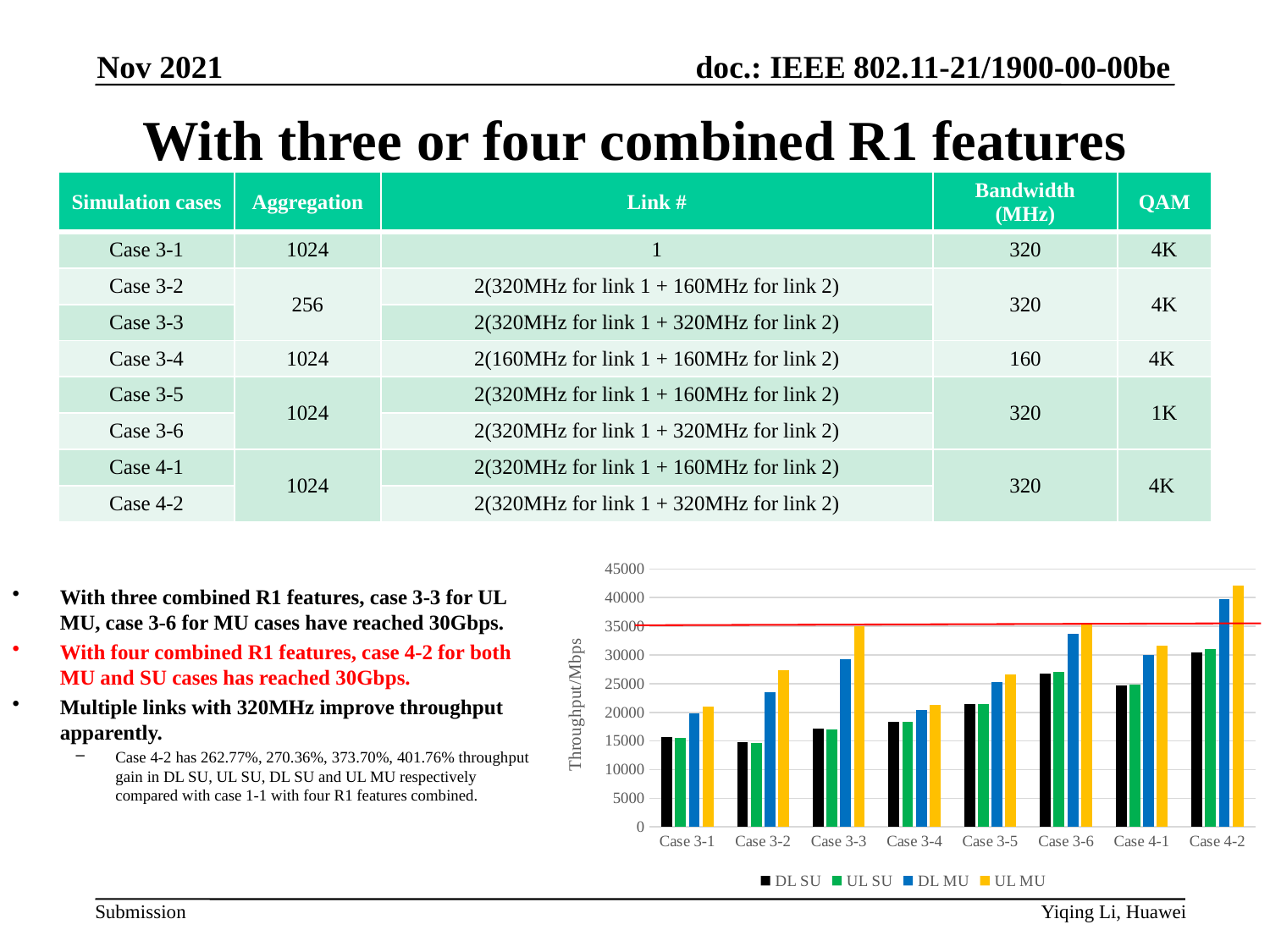

Nov 2021
# With three or four combined R1 features
| Simulation cases | Aggregation | Link # | Bandwidth (MHz) | QAM |
| --- | --- | --- | --- | --- |
| Case 3-1 | 1024 | 1 | 320 | 4K |
| Case 3-2 | 256 | 2(320MHz for link 1 + 160MHz for link 2) | 320 | 4K |
| Case 3-3 |  | 2(320MHz for link 1 + 320MHz for link 2) |  |  |
| Case 3-4 | 1024 | 2(160MHz for link 1 + 160MHz for link 2) | 160 | 4K |
| Case 3-5 | 1024 | 2(320MHz for link 1 + 160MHz for link 2) | 320 | 1K |
| Case 3-6 |  | 2(320MHz for link 1 + 320MHz for link 2) |  |  |
| Case 4-1 | 1024 | 2(320MHz for link 1 + 160MHz for link 2) | 320 | 4K |
| Case 4-2 |  | 2(320MHz for link 1 + 320MHz for link 2) |  |  |

With three combined R1 features, case 3-3 for UL MU, case 3-6 for MU cases have reached 30Gbps.
With four combined R1 features, case 4-2 for both MU and SU cases has reached 30Gbps.
Multiple links with 320MHz improve throughput apparently.
Case 4-2 has 262.77%, 270.36%, 373.70%, 401.76% throughput gain in DL SU, UL SU, DL SU and UL MU respectively compared with case 1-1 with four R1 features combined.

### Chart

| Category |  |  |  |  |
|---|---|---|---|---|
| Case 3-1 | 15701.292 | 15537.12 | 19830.216 | 21012.6 |
| Case 3-2 | 14734.092 | 14688.96 | 23495.076 | 27356.004 |
| Case 3-3 | 17155.356 | 16954.932 | 29257.692 | 34998.552 |
| Case 3-4 | 18322.452 | 18302.82 | 20341.98 | 21331.968 |
| Case 3-5 | 21473.1 | 21435.108 | 25307.352 | 26659.908 |
| Case 3-6 | 26710.884 | 27109.2 | 33764.376 | 35457.072 |
| Case 4-1 | 24748.632 | 24881.124 | 30041.376 | 31669.896 |
| Case 4-2 | 30416.124 | 31052.58 | 39717.168 | 42069.828 |
Yiqing Li, Huawei